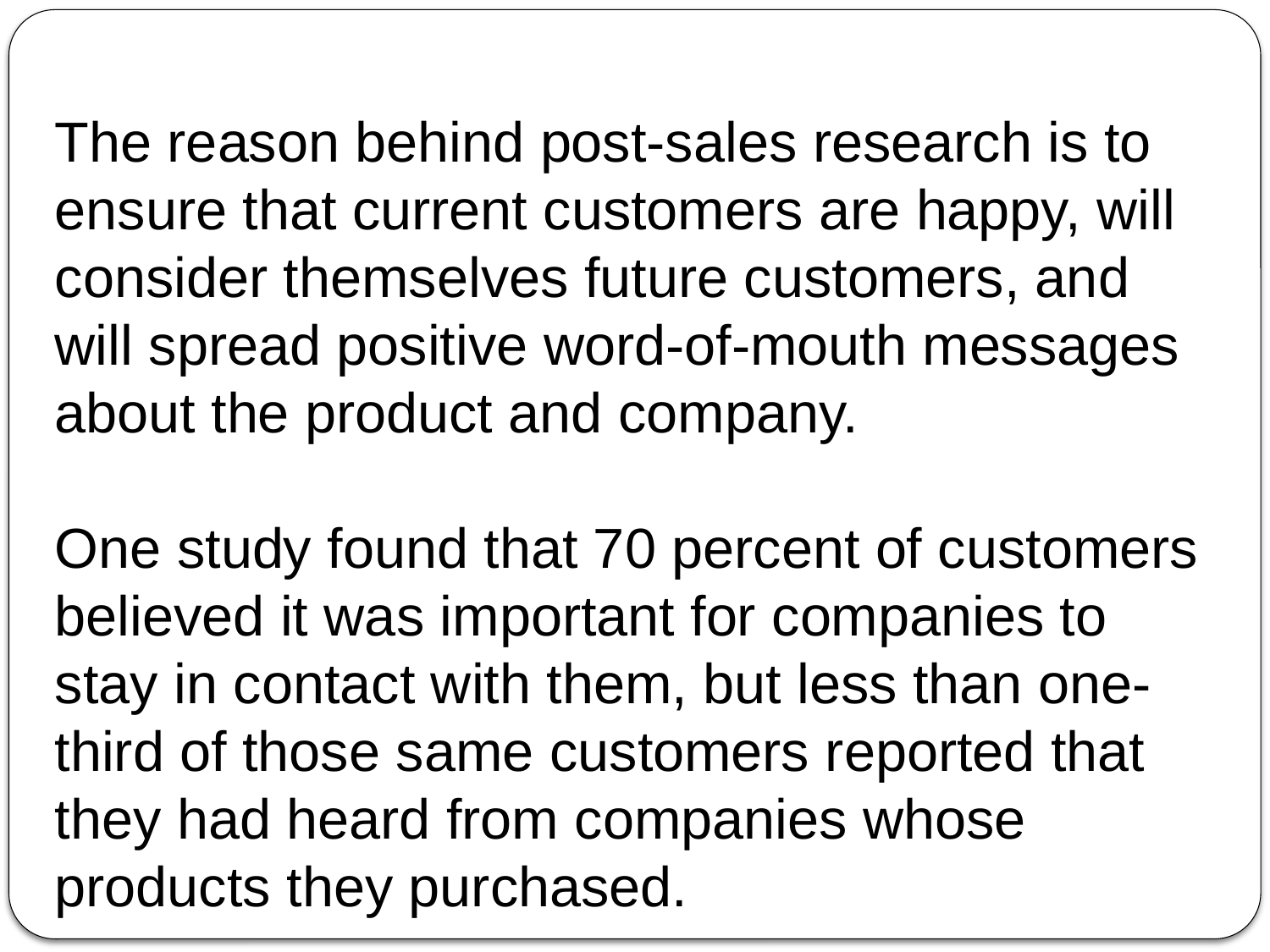

The reason behind post-sales research is to ensure that current customers are happy, will consider themselves future customers, and will spread positive word-of-mouth messages about the product and company.

One study found that 70 percent of customers believed it was important for companies to stay in contact with them, but less than one- third of those same customers reported that they had heard from companies whose products they purchased.